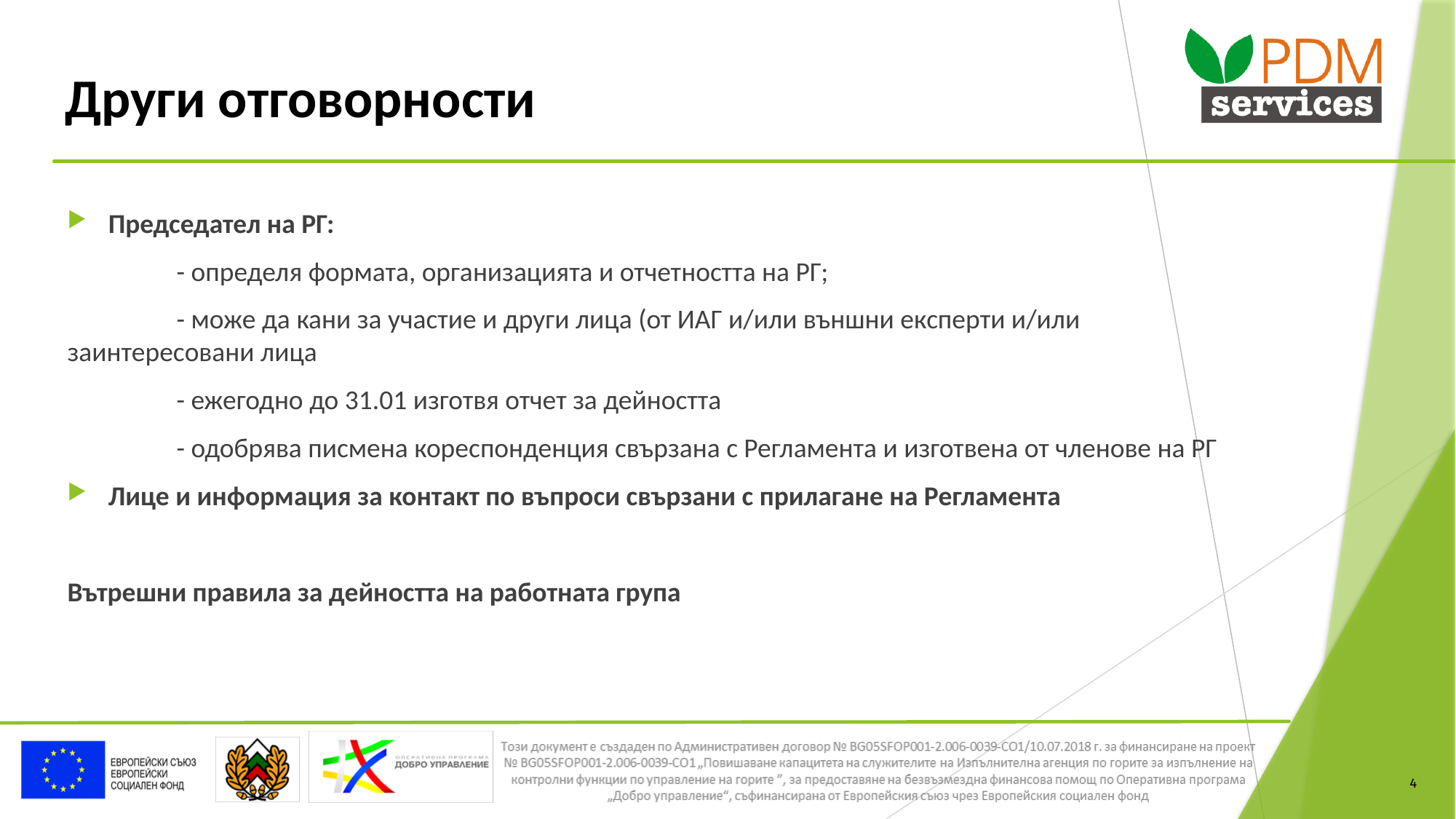

# Други отговорности
Председател на РГ:
	- определя формата, организацията и отчетността на РГ;
	- може да кани за участие и други лица (от ИАГ и/или външни експерти и/или заинтересовани лица
	- ежегодно до 31.01 изготвя отчет за дейността
	- одобрява писмена кореспонденция свързана с Регламента и изготвена от членове на РГ
Лице и информация за контакт по въпроси свързани с прилагане на Регламента

Вътрешни правила за дейността на работната група

4